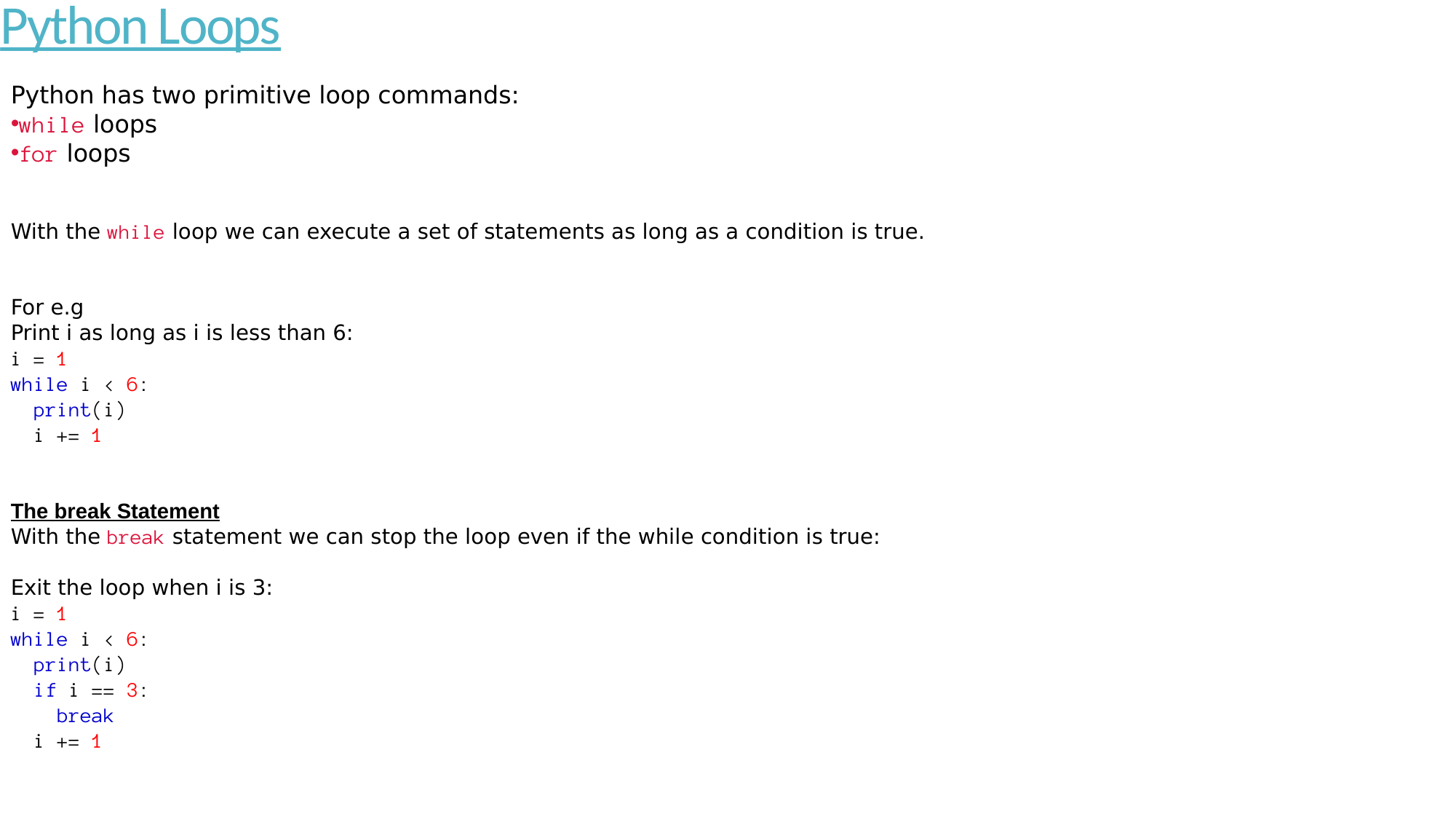

# Python Loops

Python has two primitive loop commands:
while loops
for loops

With the while loop we can execute a set of statements as long as a condition is true.

For e.g
Print i as long as i is less than 6:
i = 1
while i < 6:
  print(i)
  i += 1

The break Statement
With the break statement we can stop the loop even if the while condition is true:

Exit the loop when i is 3:
i = 1
while i < 6:
  print(i)
  if i == 3:
    break
  i += 1